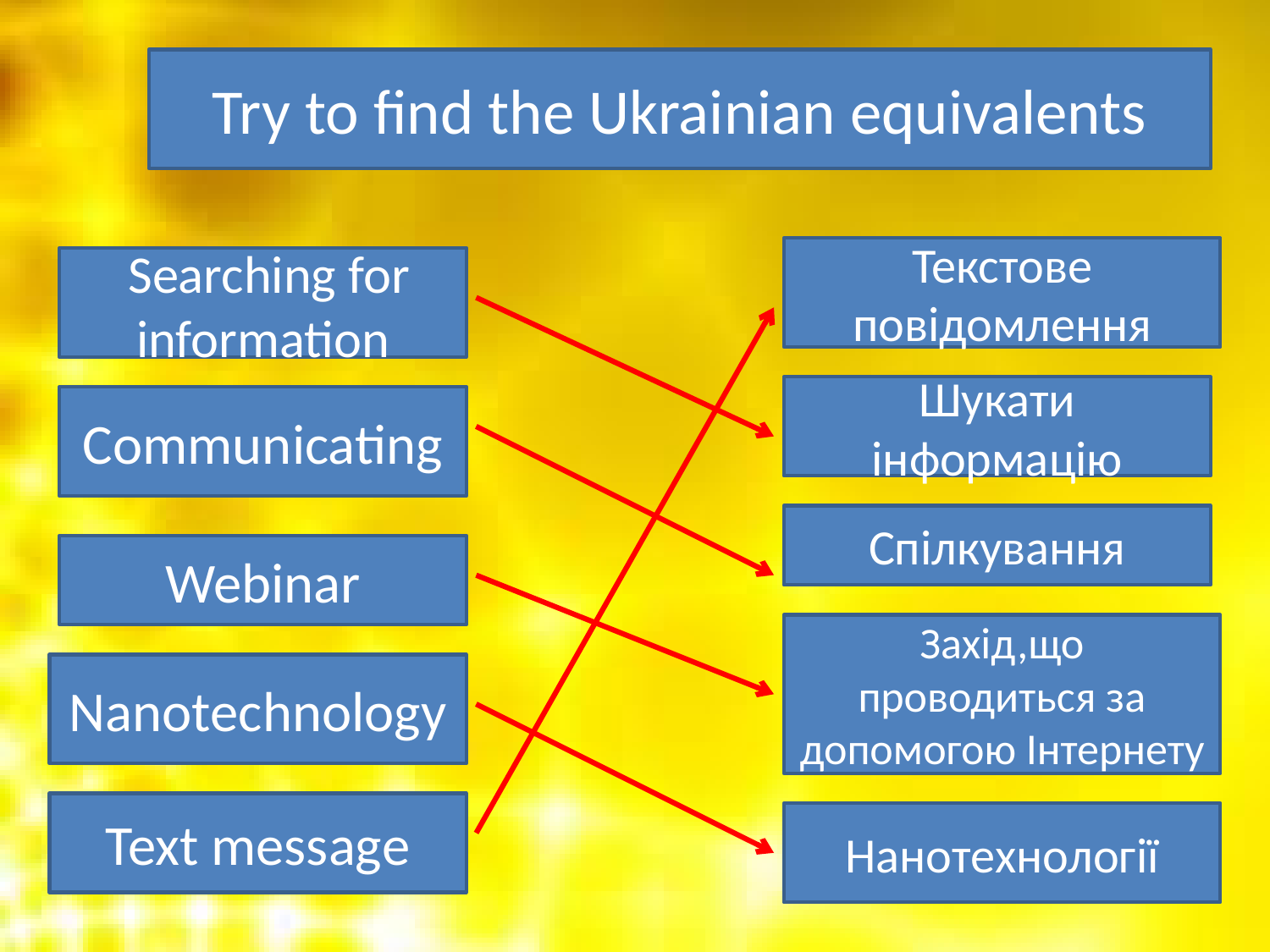

Try to find the Ukrainian equivalents
Текстове повідомлення
 Searching for information
Шукати інформацію
Communicating
Спілкування
Webinar
Захід,що проводиться за допомогою Інтернету
Nanotechnology
Text messagе
Нанотехнології